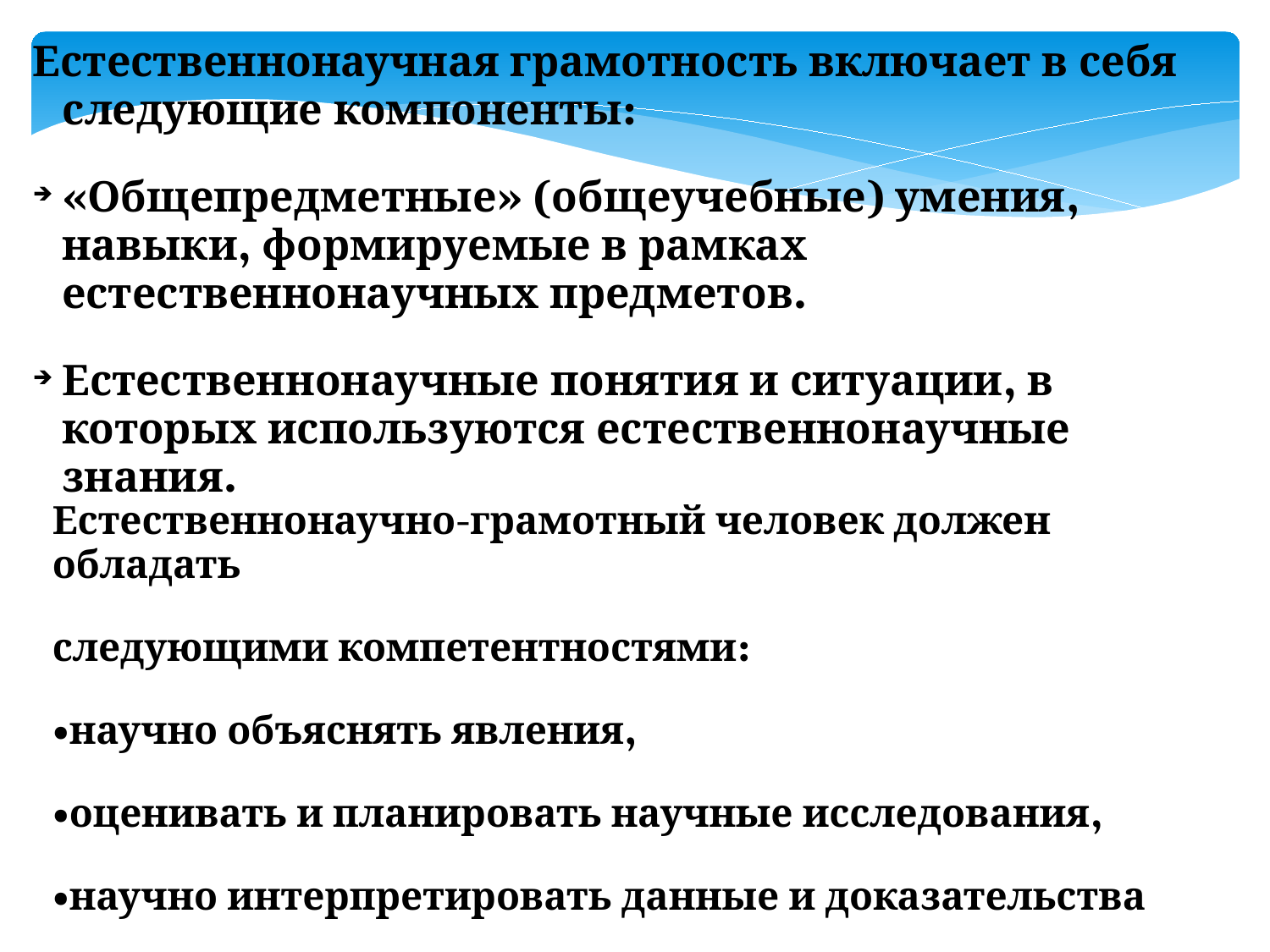

Естественнонаучная грамотность включает в себя следующие компоненты:
«Общепредметные» (общеучебные) умения, навыки, формируемые в рамках естественнонаучных предметов.
Естественнонаучные понятия и ситуации, в которых используются естественнонаучные знания.

Естественнонаучно-грамотный человек должен обладать
следующими компетентностями:
•научно объяснять явления,
•оценивать и планировать научные исследования,
•научно интерпретировать данные и доказательства